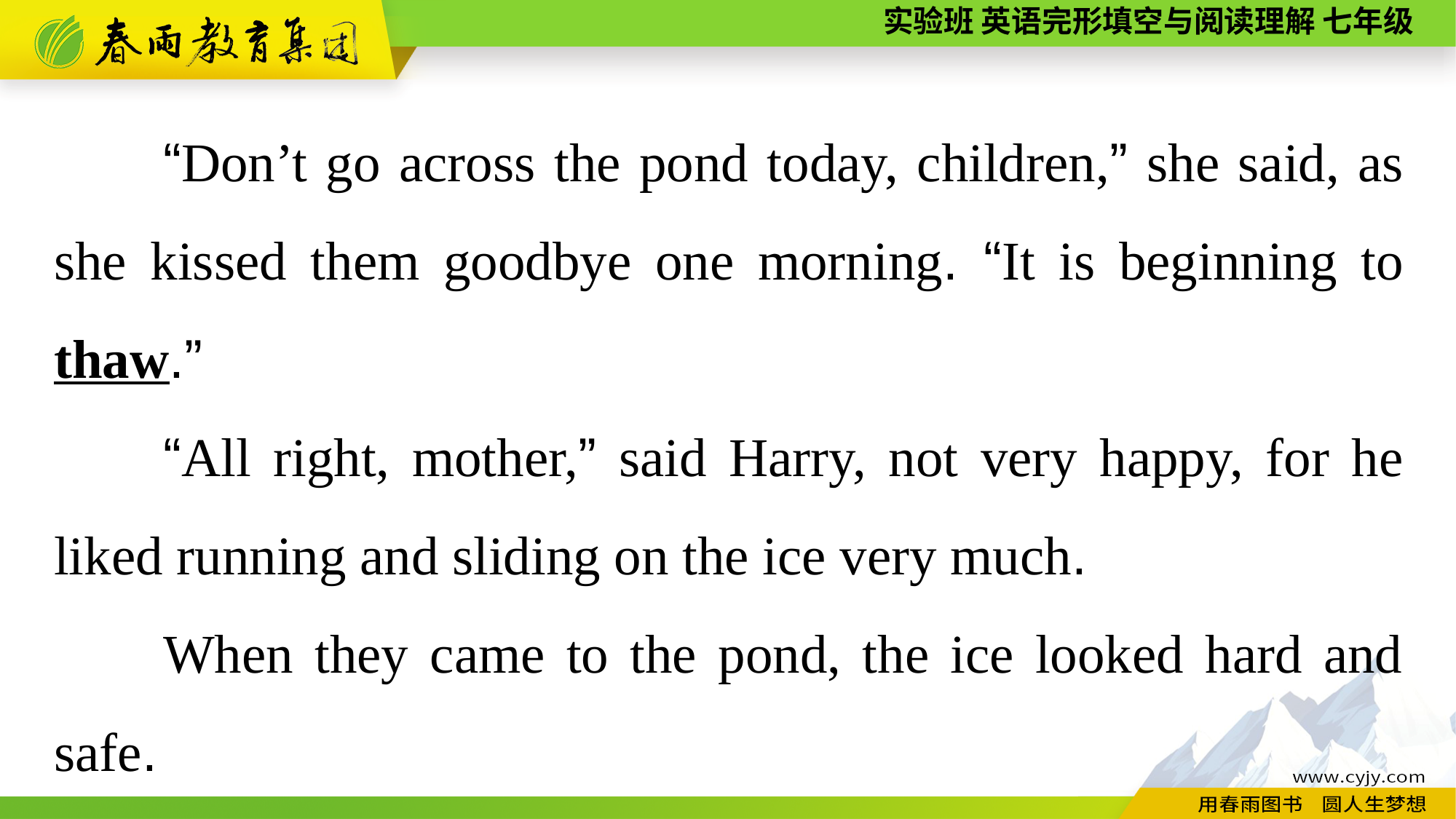

“Don’t go across the pond today, children,” she said, as she kissed them goodbye one morning. “It is beginning to thaw.”
“All right, mother,” said Harry, not very happy, for he liked running and sliding on the ice very much.
When they came to the pond, the ice looked hard and safe.